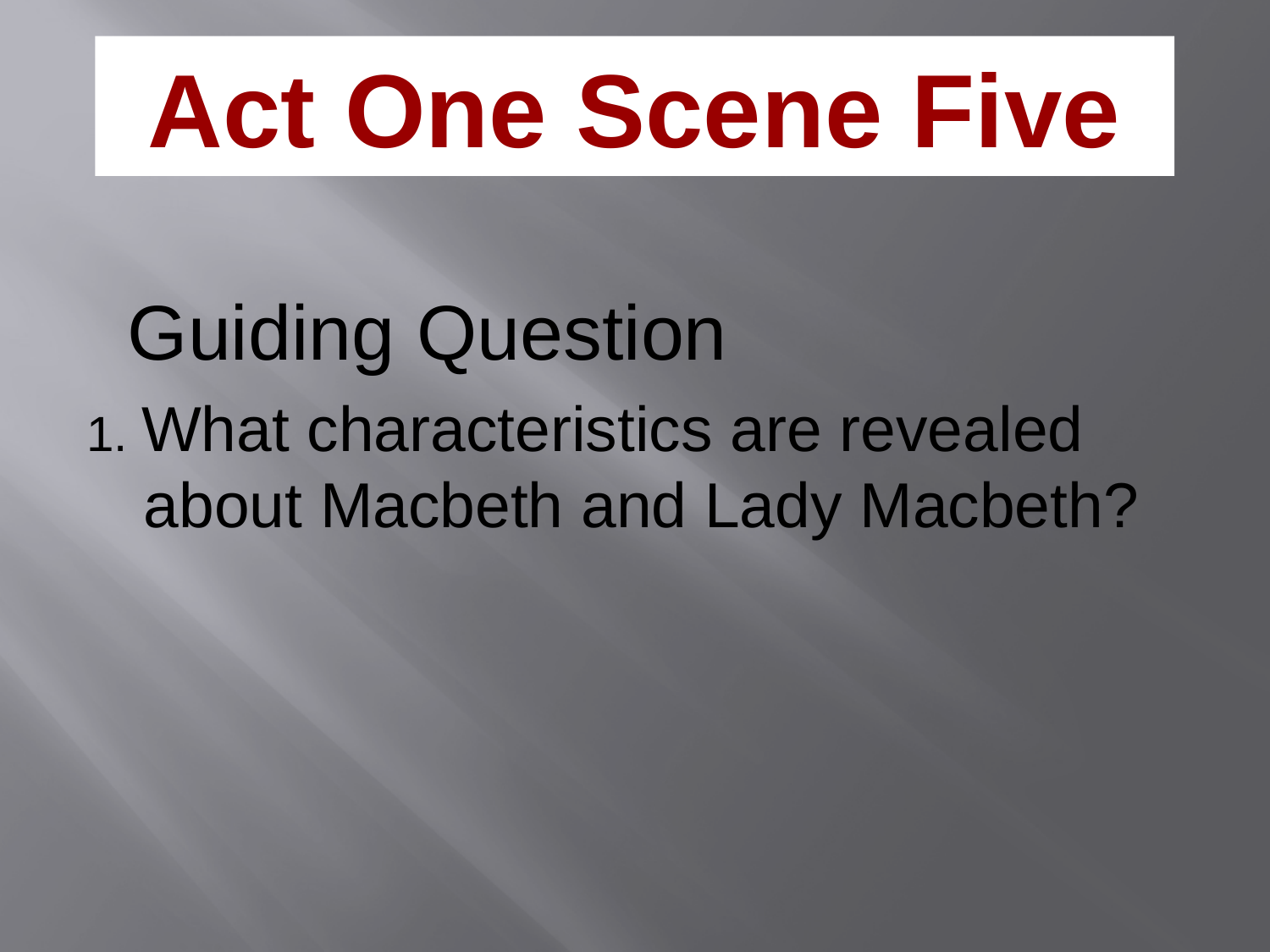

# Act One Scene Five
   Guiding Question
1. What characteristics are revealed about Macbeth and Lady Macbeth?